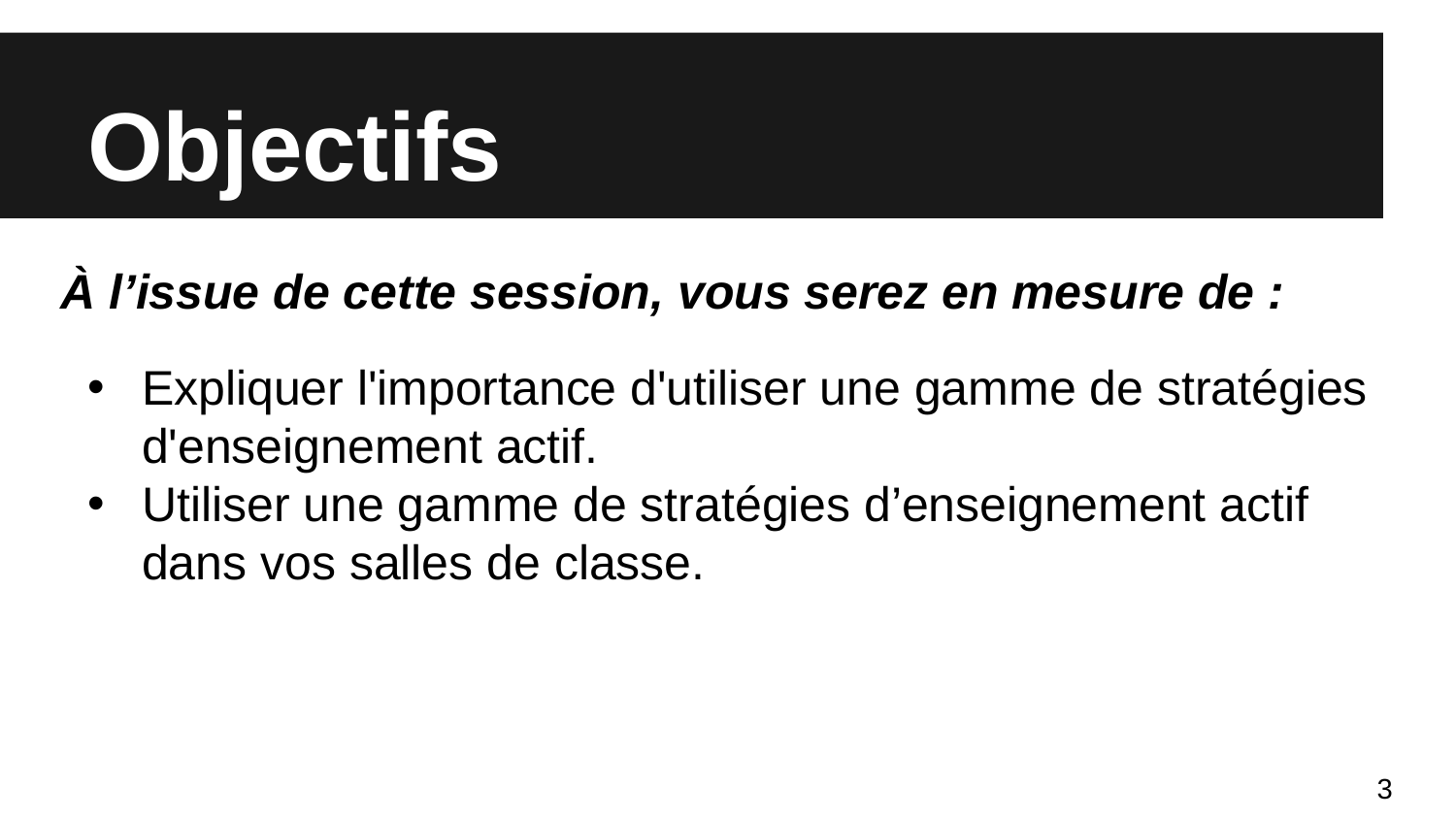

# Objectifs
À l’issue de cette session, vous serez en mesure de :

Expliquer l'importance d'utiliser une gamme de stratégies d'enseignement actif.
Utiliser une gamme de stratégies d’enseignement actif dans vos salles de classe.
3